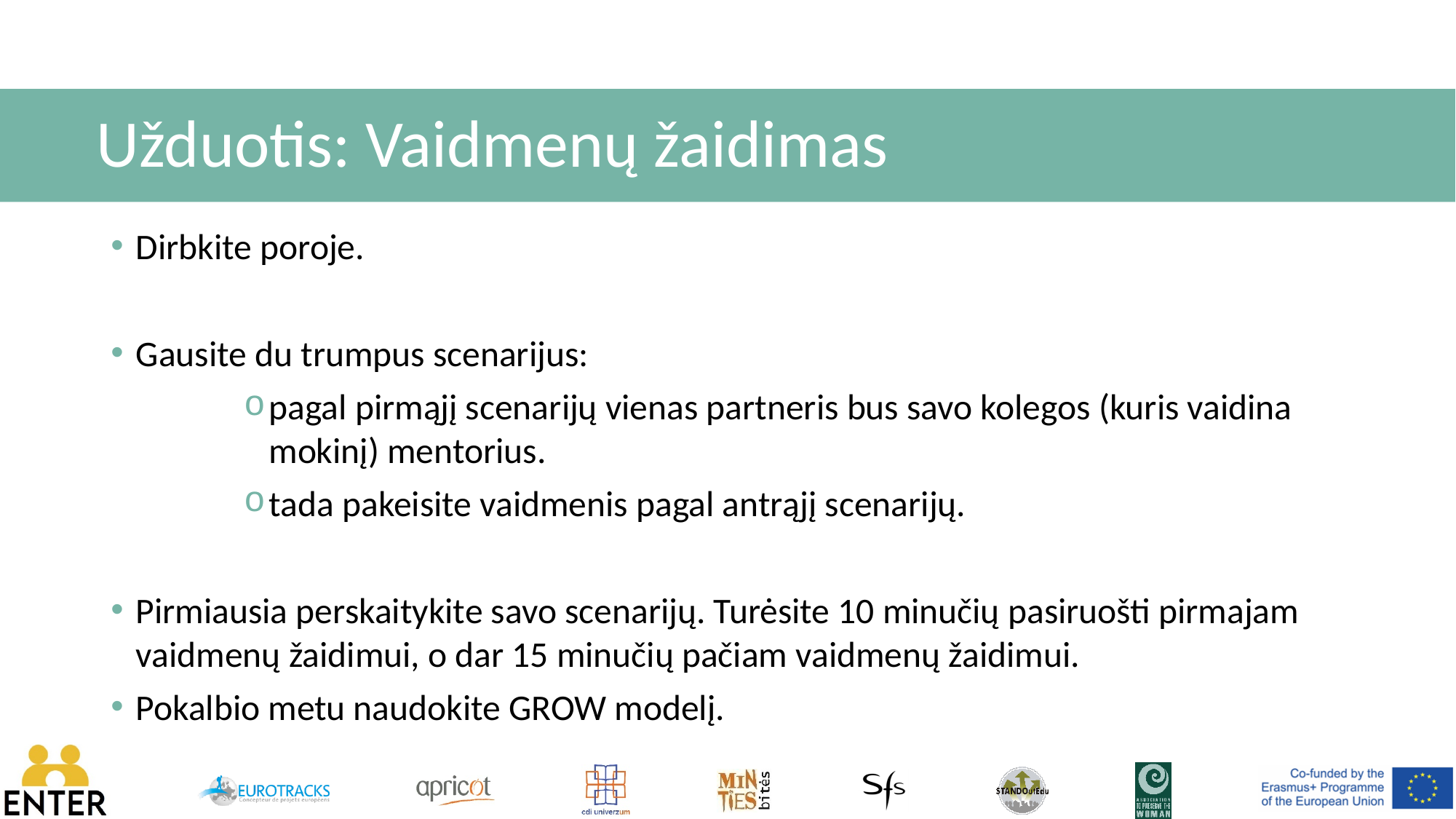

# Užduotis: Vaidmenų žaidimas
Dirbkite poroje.

Gausite du trumpus scenarijus:
pagal pirmąjį scenarijų vienas partneris bus savo kolegos (kuris vaidina mokinį) mentorius.
tada pakeisite vaidmenis pagal antrąjį scenarijų.

Pirmiausia perskaitykite savo scenarijų. Turėsite 10 minučių pasiruošti pirmajam vaidmenų žaidimui, o dar 15 minučių pačiam vaidmenų žaidimui.
Pokalbio metu naudokite GROW modelį.